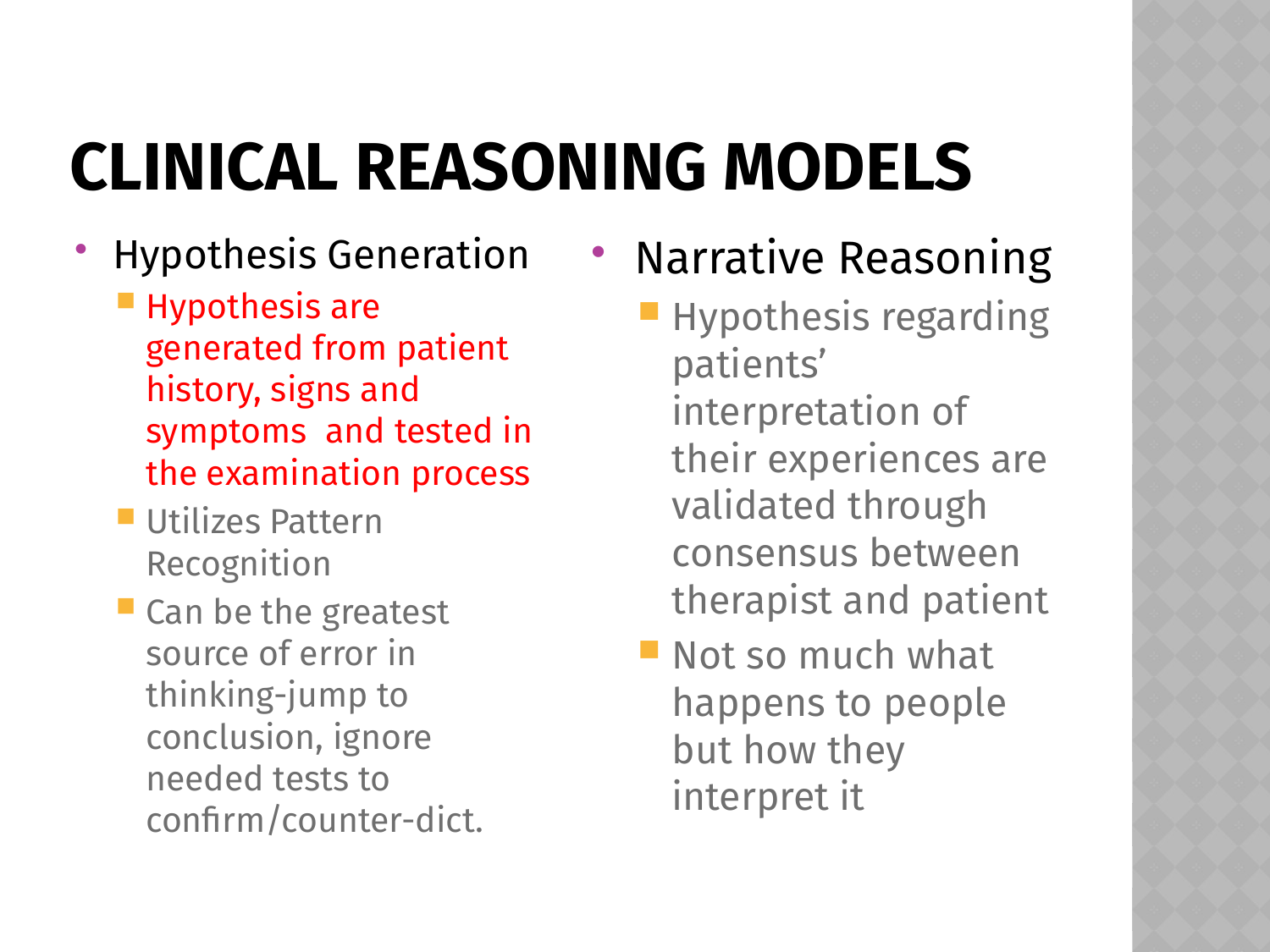

# Clinical Reasoning Models
Hypothesis Generation
Hypothesis are generated from patient history, signs and symptoms  and tested in the examination process
Utilizes Pattern Recognition
Can be the greatest source of error in thinking-jump to conclusion, ignore needed tests to confirm/counter-dict.

Narrative Reasoning
Hypothesis regarding patients’ interpretation of their experiences are validated through consensus between therapist and patient
Not so much what happens to people but how they interpret it